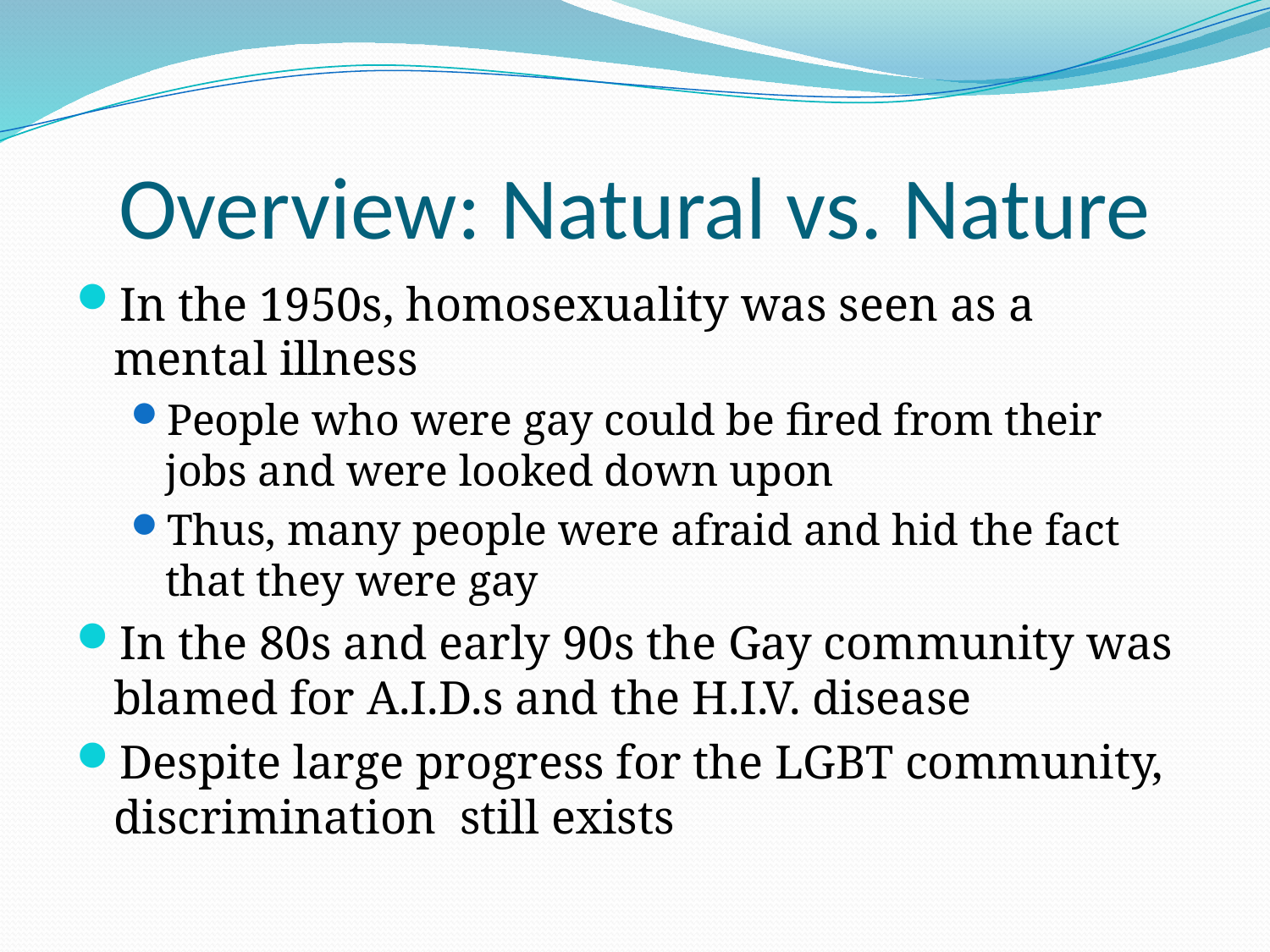

# Overview: Natural vs. Nature
In the 1950s, homosexuality was seen as a mental illness
People who were gay could be fired from their jobs and were looked down upon
Thus, many people were afraid and hid the fact that they were gay
In the 80s and early 90s the Gay community was blamed for A.I.D.s and the H.I.V. disease
Despite large progress for the LGBT community, discrimination  still exists